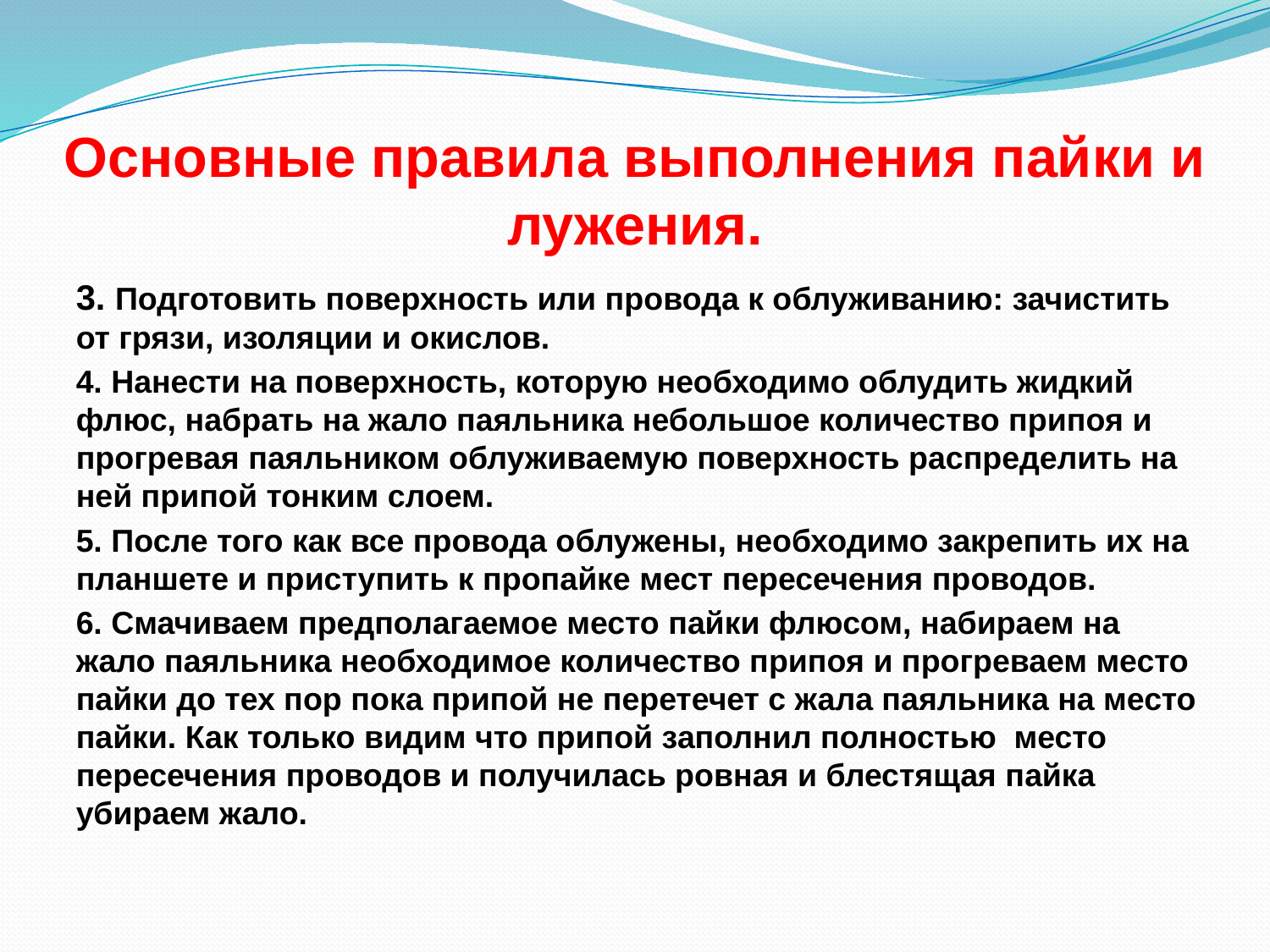

# Основные правила выполнения пайки и лужения.
3. Подготовить поверхность или провода к облуживанию: зачистить от грязи, изоляции и окислов.
4. Нанести на поверхность, которую необходимо облудить жидкий флюс, набрать на жало паяльника небольшое количество припоя и прогревая паяльником облуживаемую поверхность распределить на ней припой тонким слоем.
5. После того как все провода облужены, необходимо закрепить их на планшете и приступить к пропайке мест пересечения проводов.
6. Смачиваем предполагаемое место пайки флюсом, набираем на жало паяльника необходимое количество припоя и прогреваем место пайки до тех пор пока припой не перетечет с жала паяльника на место пайки. Как только видим что припой заполнил полностью  место пересечения проводов и получилась ровная и блестящая пайка убираем жало.